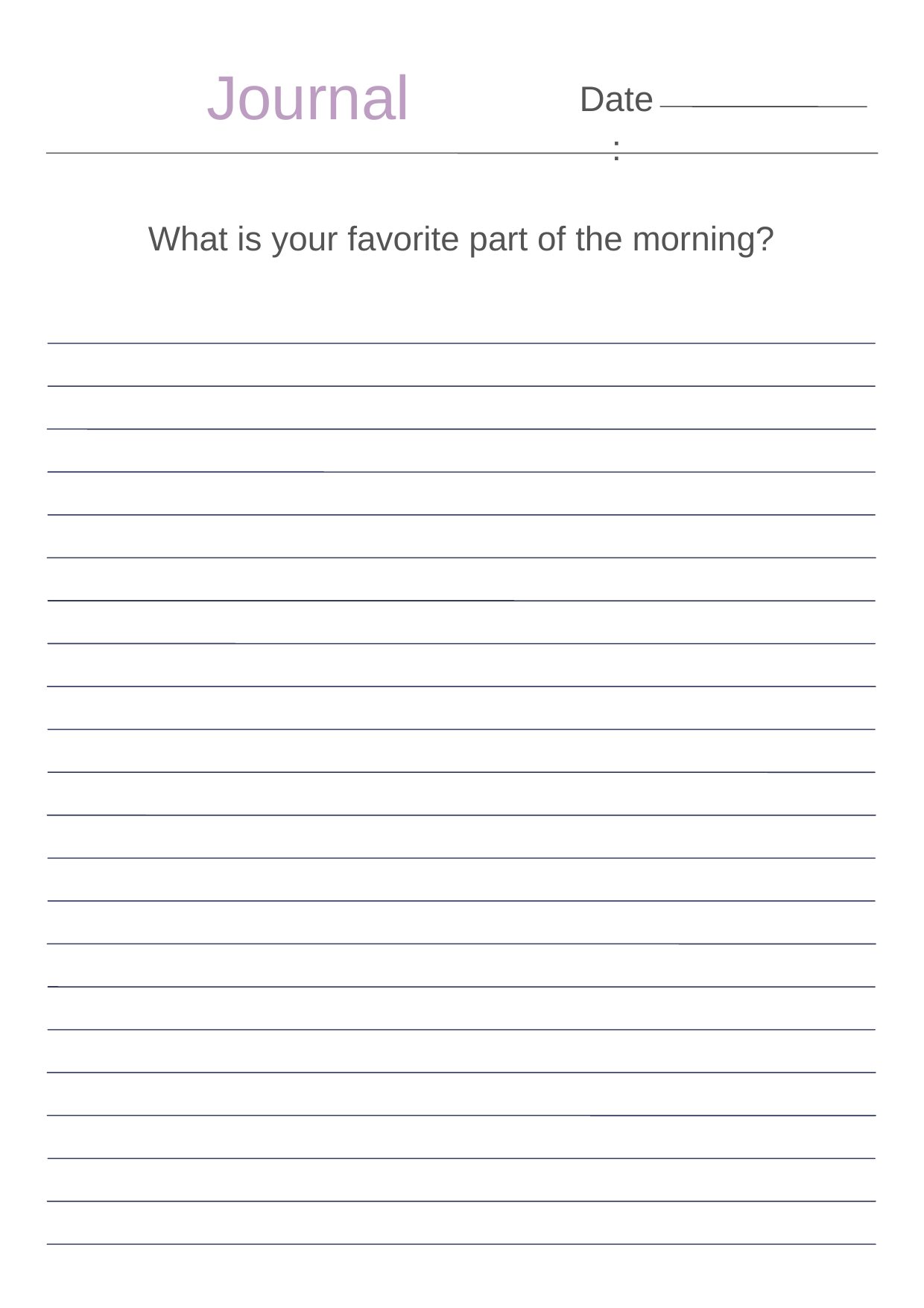

Journal
Date:

What is your favorite part of the morning?